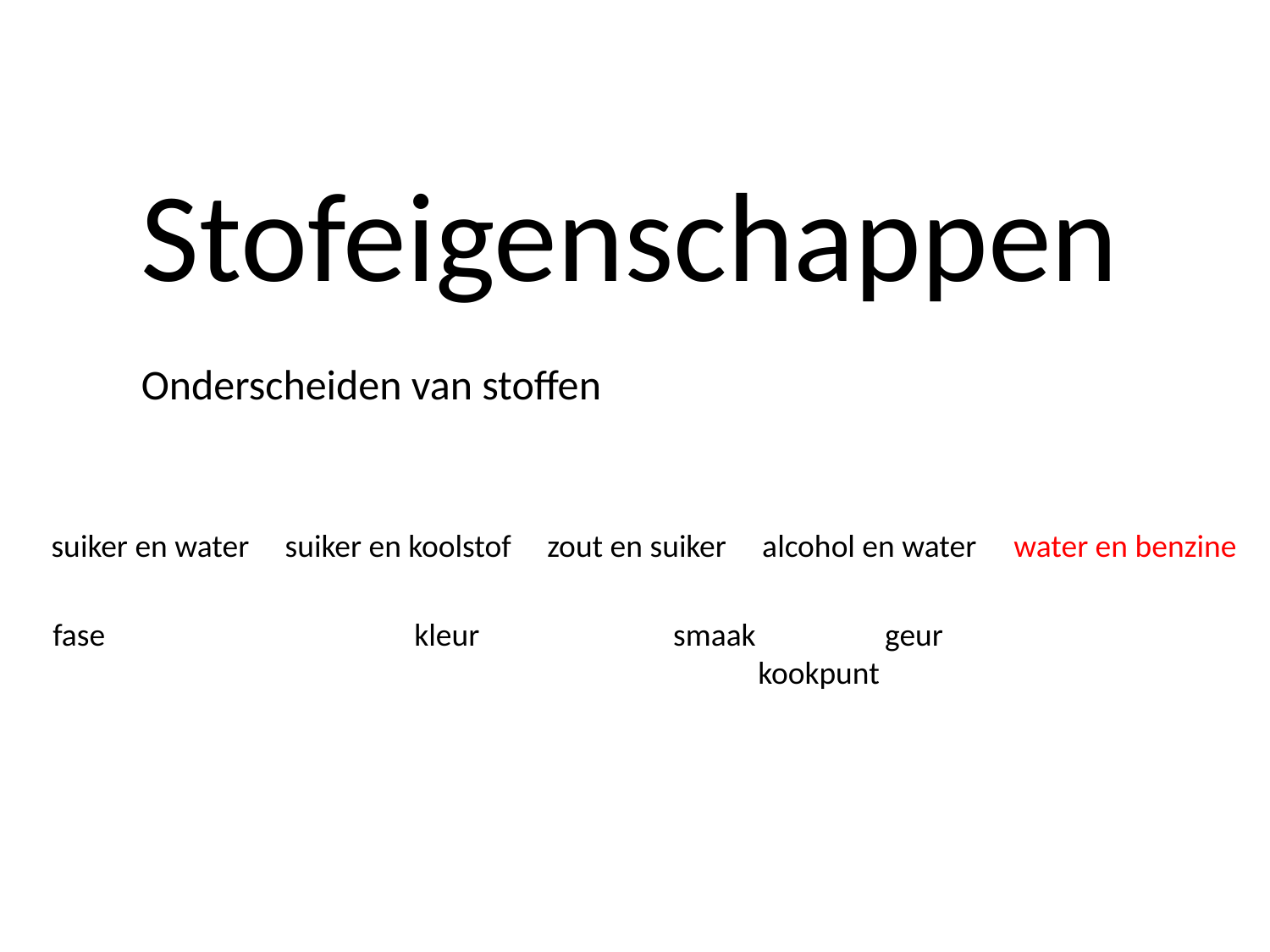

Stofeigenschappen

Onderscheiden van stoffen
suiker en water     suiker en koolstof     zout en suiker     alcohol en water     water en benzine
fase		               kleur                           smaak                  geur
                                                                                                  kookpunt